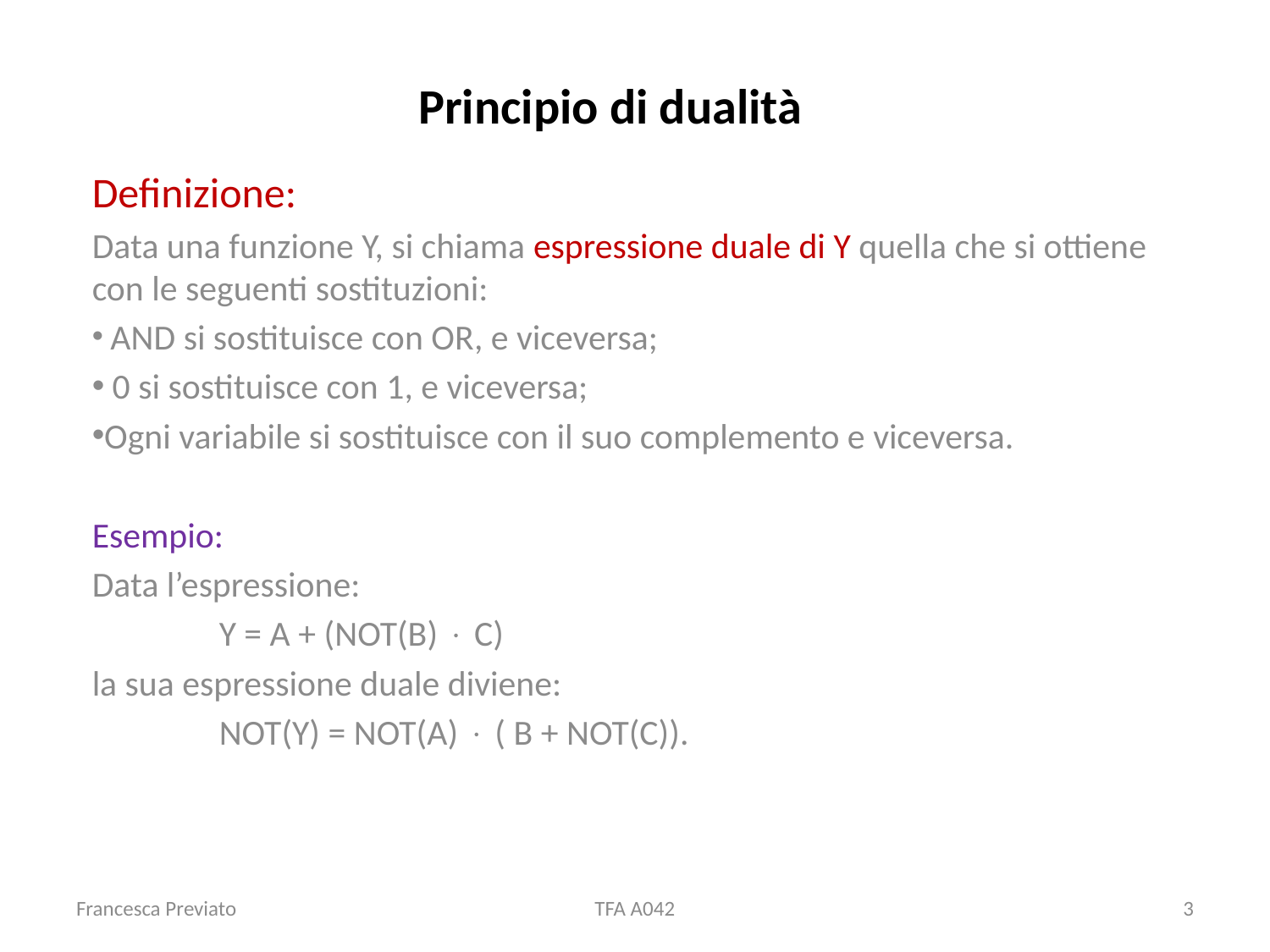

# Principio di dualità
Definizione:
Data una funzione Y, si chiama espressione duale di Y quella che si ottiene con le seguenti sostituzioni:
 AND si sostituisce con OR, e viceversa;
 0 si sostituisce con 1, e viceversa;
Ogni variabile si sostituisce con il suo complemento e viceversa.

Esempio:
Data l’espressione:
	Y = A + (NOT(B) ⋅ C)
la sua espressione duale diviene:
	NOT(Y) = NOT(A) ⋅ ( B + NOT(C)).

Francesca Previato
TFA A042
3